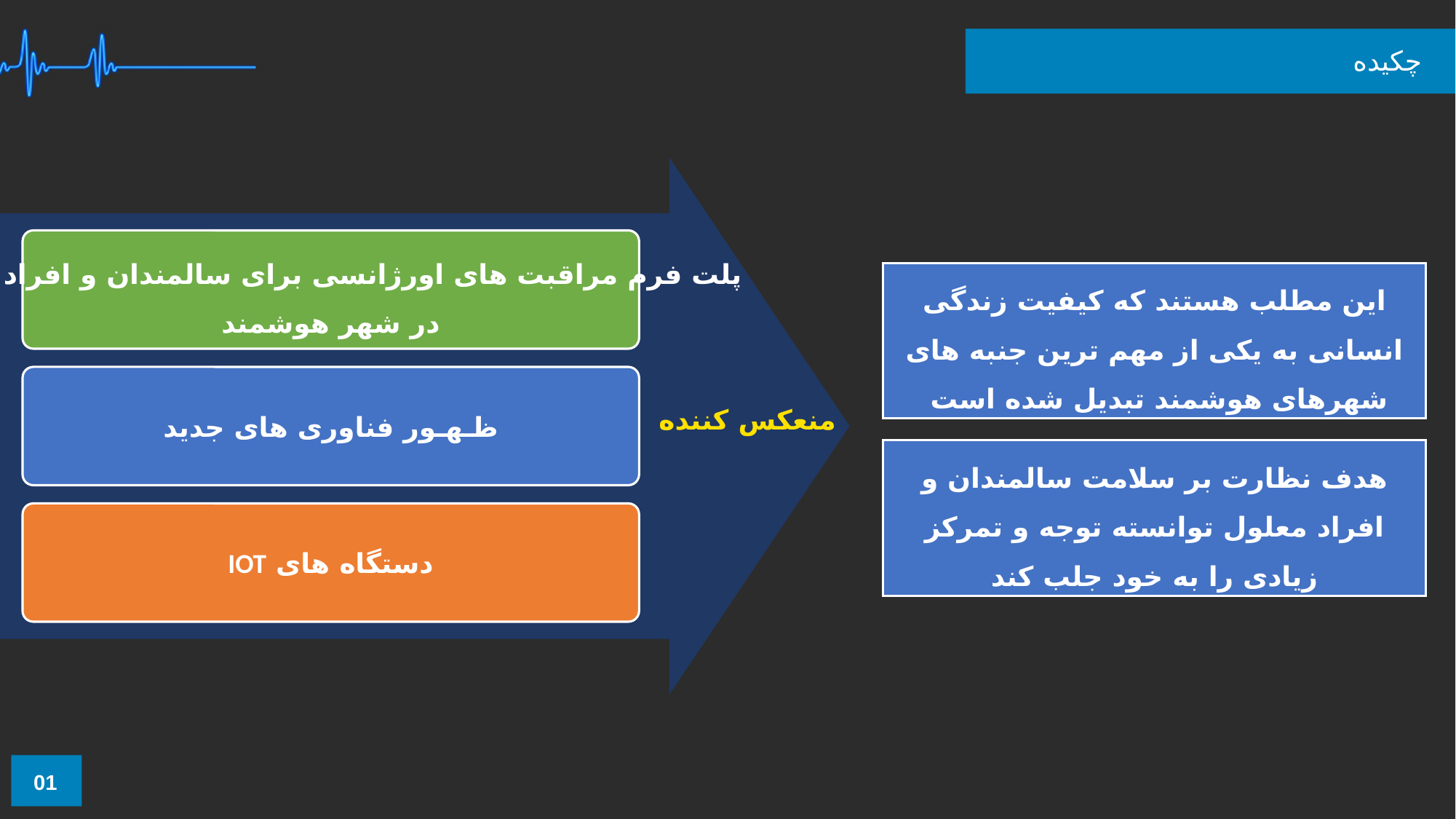

چکیده

پلت فرم مراقبت های اورژانسی برای سالمندان و افراد معلول
در شهر هوشمند
این مطلب هستند که کیفیت زندگی انسانی به یکی از مهم ترین جنبه های شهرهای هوشمند تبدیل شده است
منعکس کننده
ظـهـور فناوری های جدید
هدف نظارت بر سلامت سالمندان و افراد معلول توانسته توجه و تمرکز زیادی را به خود جلب کند
دستگاه های IOT
01